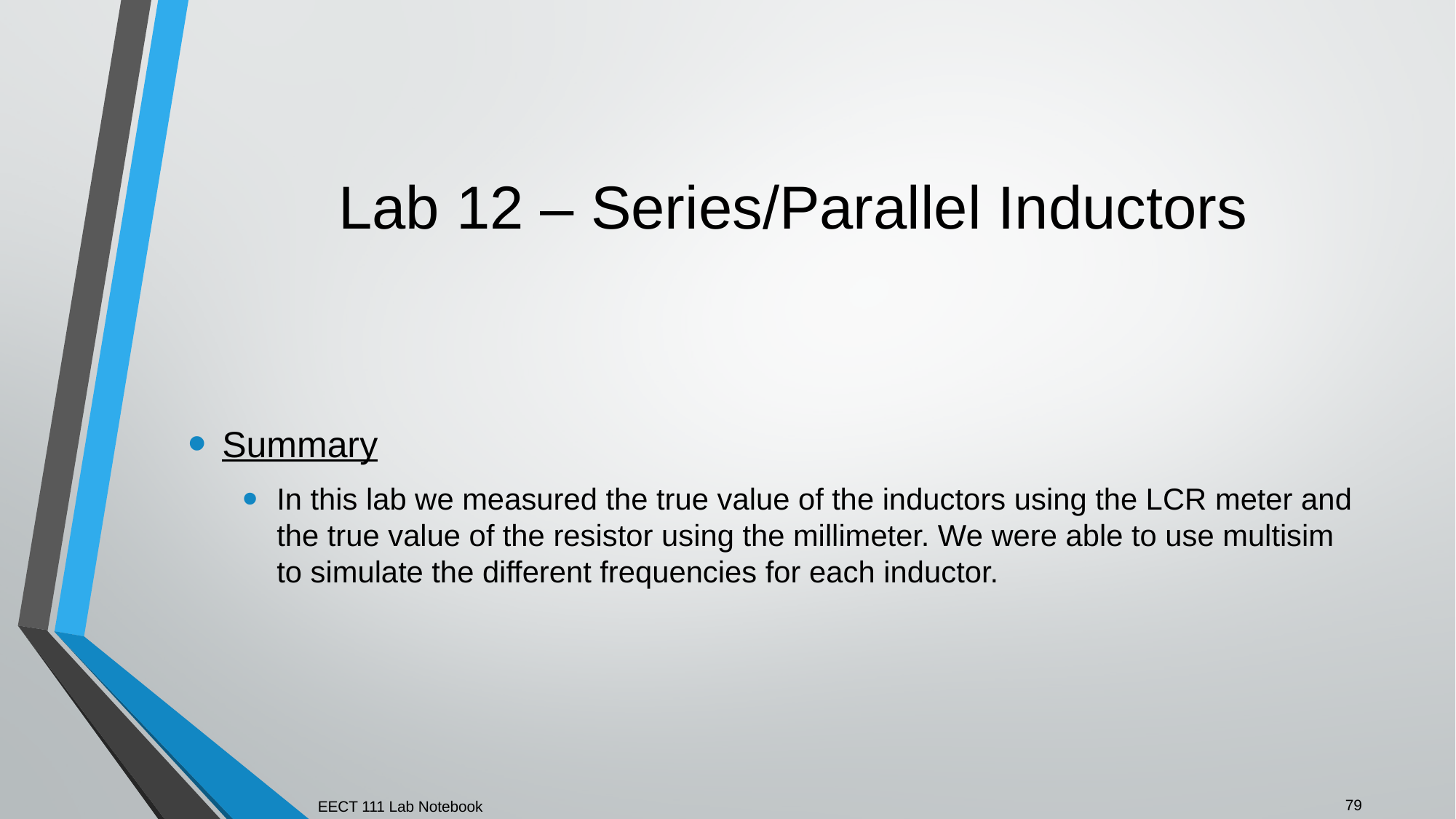

Lab 12 – Series/Parallel Inductors
Summary
In this lab we measured the true value of the inductors using the LCR meter and the true value of the resistor using the millimeter. We were able to use multisim to simulate the different frequencies for each inductor.
79
EECT 111 Lab Notebook